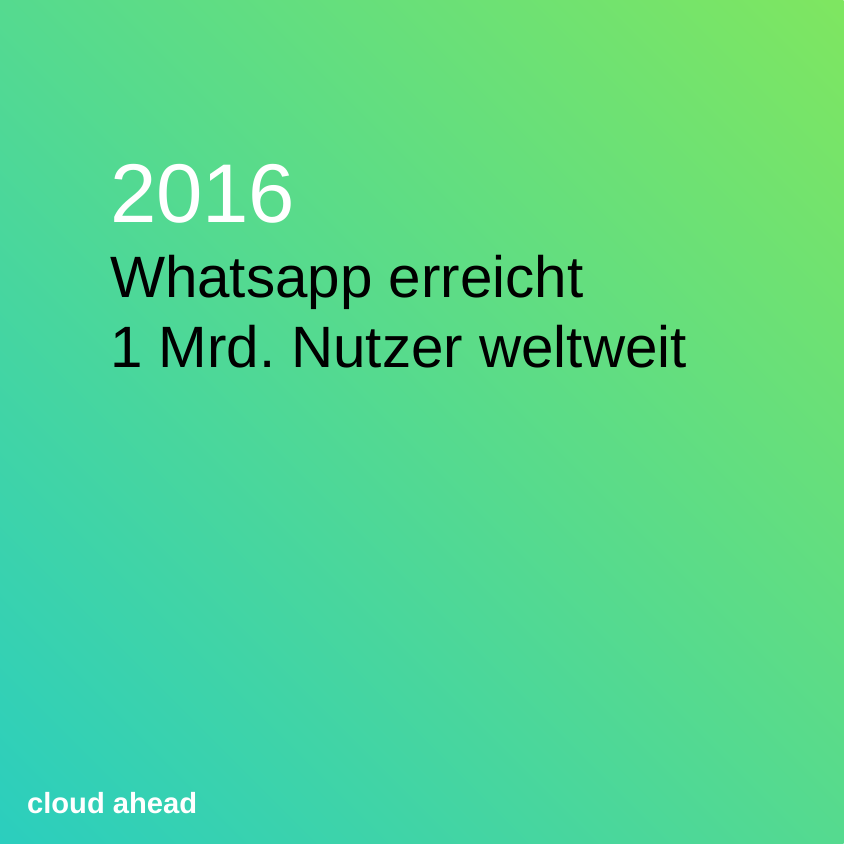

2016
Whatsapp erreicht
1 Mrd. Nutzer weltweit